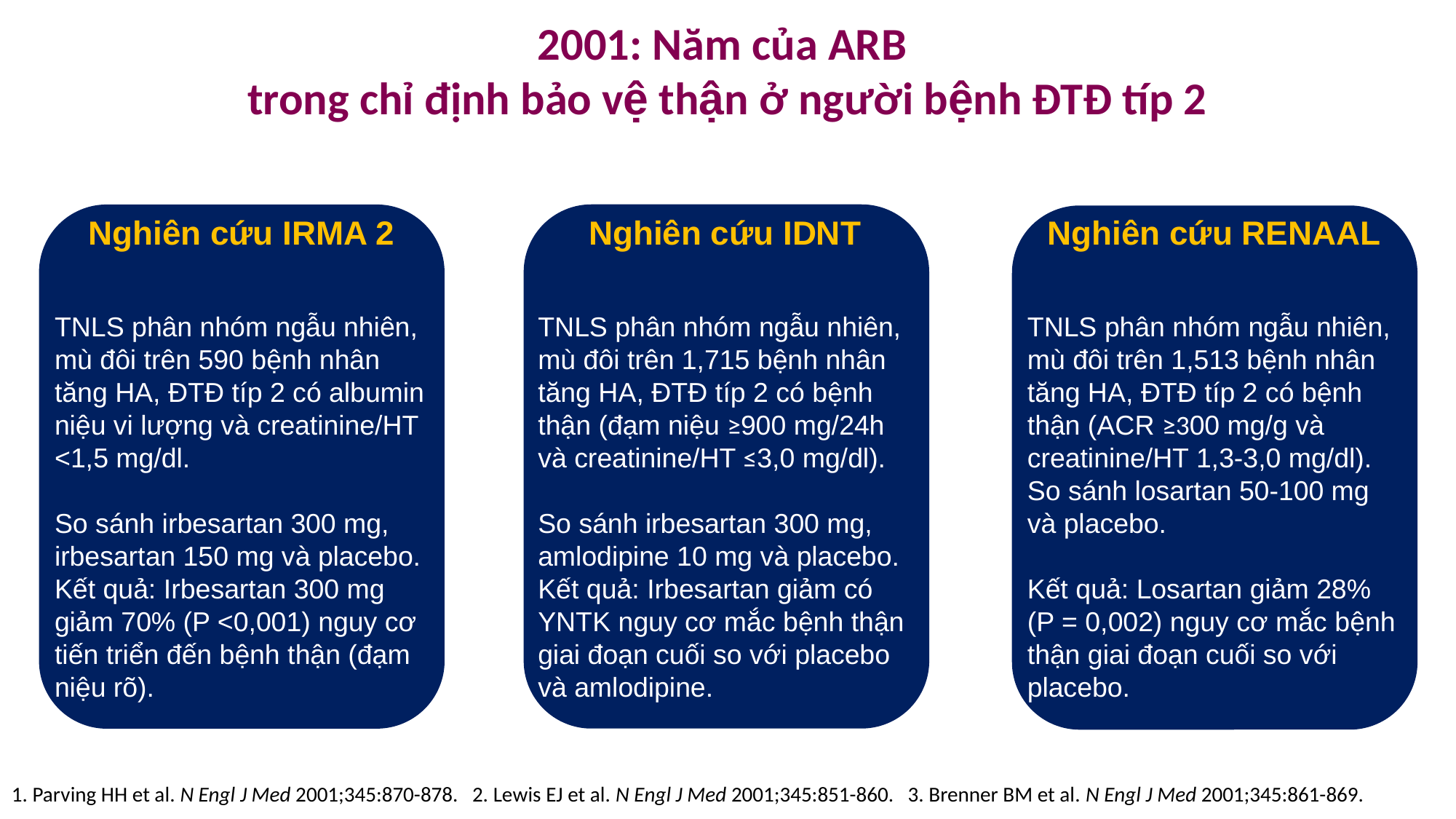

# 2001: Năm của ARB trong chỉ định bảo vệ thận ở người bệnh ĐTĐ típ 2

Nghiên cứu IRMA 2

TNLS phân nhóm ngẫu nhiên, mù đôi trên 590 bệnh nhân tăng HA, ĐTĐ típ 2 có albumin niệu vi lượng và creatinine/HT <1,5 mg/dl.

So sánh irbesartan 300 mg, irbesartan 150 mg và placebo.
Kết quả: Irbesartan 300 mg giảm 70% (P <0,001) nguy cơ tiến triển đến bệnh thận (đạm niệu rõ).
Nghiên cứu IDNT

TNLS phân nhóm ngẫu nhiên, mù đôi trên 1,715 bệnh nhân tăng HA, ĐTĐ típ 2 có bệnh thận (đạm niệu ≥900 mg/24h và creatinine/HT ≤3,0 mg/dl).

So sánh irbesartan 300 mg, amlodipine 10 mg và placebo.
Kết quả: Irbesartan giảm có YNTK nguy cơ mắc bệnh thận giai đoạn cuối so với placebo và amlodipine.
Nghiên cứu RENAAL

TNLS phân nhóm ngẫu nhiên, mù đôi trên 1,513 bệnh nhân tăng HA, ĐTĐ típ 2 có bệnh thận (ACR ≥300 mg/g và creatinine/HT 1,3-3,0 mg/dl).
So sánh losartan 50-100 mg và placebo.

Kết quả: Losartan giảm 28% (P = 0,002) nguy cơ mắc bệnh thận giai đoạn cuối so với placebo.
1. Parving HH et al. N Engl J Med 2001;345:870-878.   2. Lewis EJ et al. N Engl J Med 2001;345:851-860.   3. Brenner BM et al. N Engl J Med 2001;345:861-869.